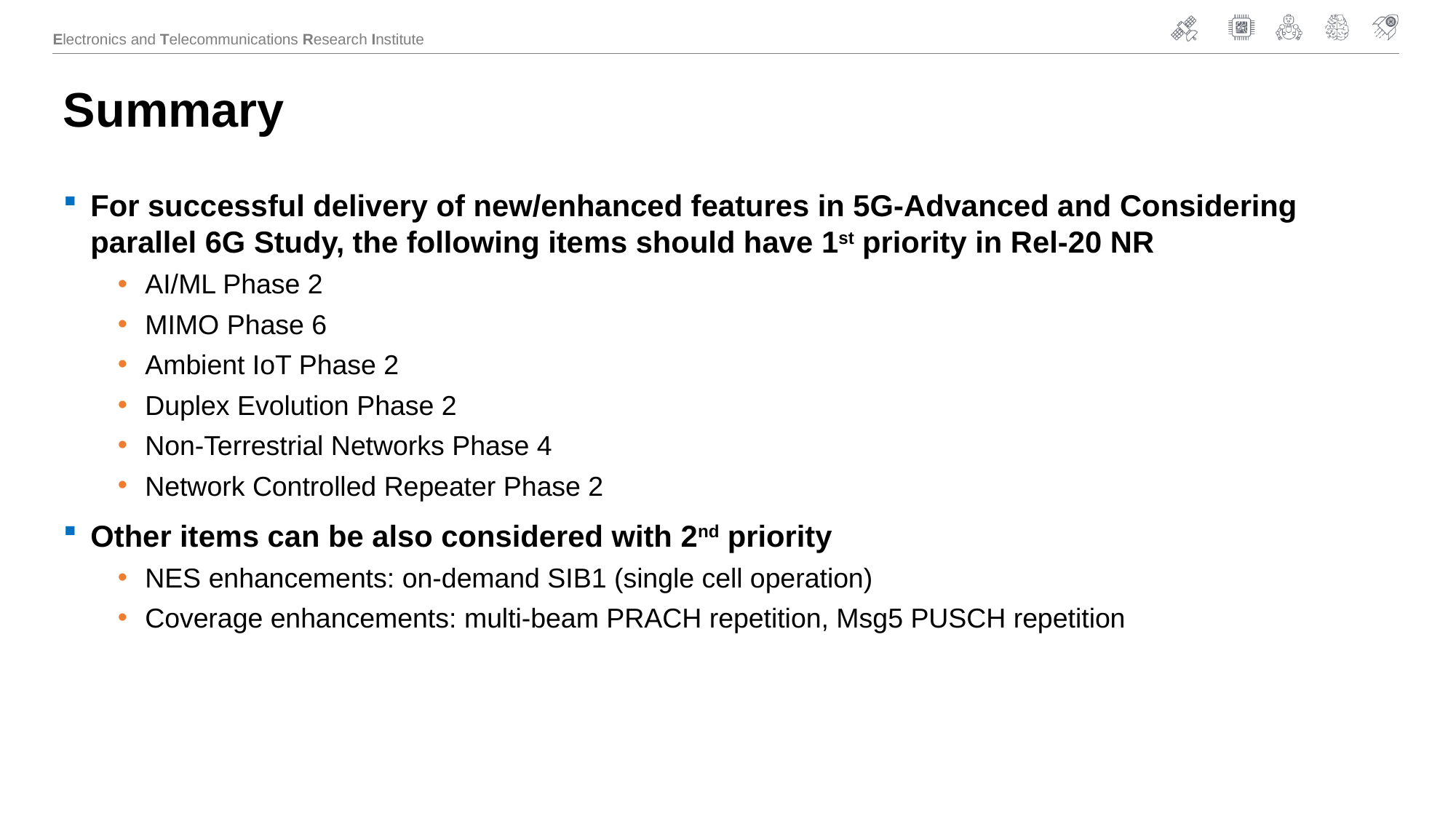

# Summary
For successful delivery of new/enhanced features in 5G-Advanced and Considering parallel 6G Study, the following items should have 1st priority in Rel-20 NR
AI/ML Phase 2
MIMO Phase 6
Ambient IoT Phase 2
Duplex Evolution Phase 2
Non-Terrestrial Networks Phase 4
Network Controlled Repeater Phase 2
Other items can be also considered with 2nd priority
NES enhancements: on-demand SIB1 (single cell operation)
Coverage enhancements: multi-beam PRACH repetition, Msg5 PUSCH repetition